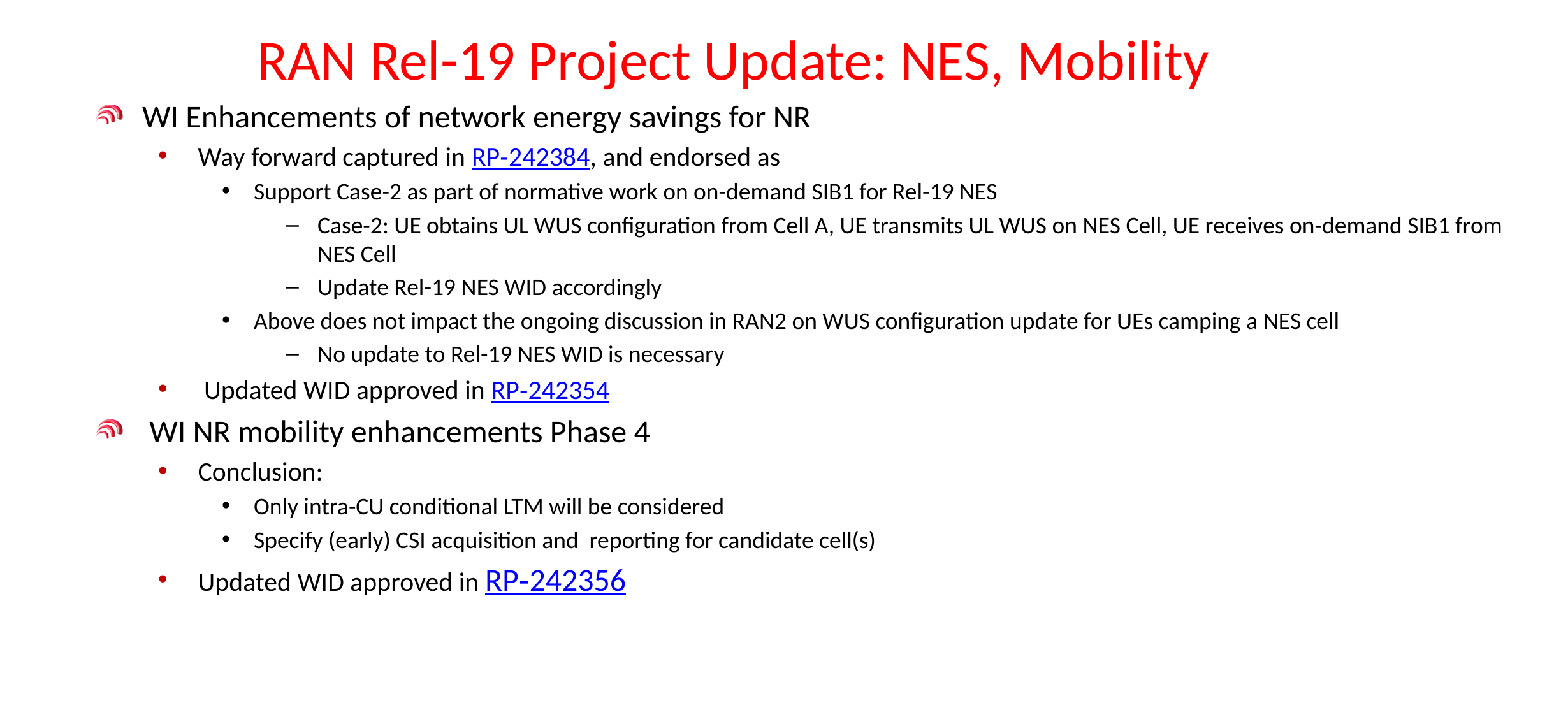

# RAN Rel-19 Project Update: NES, Mobility
WI Enhancements of network energy savings for NR
Way forward captured in RP‑242384, and endorsed as
Support Case-2 as part of normative work on on-demand SIB1 for Rel-19 NES
Case-2: UE obtains UL WUS configuration from Cell A, UE transmits UL WUS on NES Cell, UE receives on-demand SIB1 from NES Cell
Update Rel-19 NES WID accordingly
Above does not impact the ongoing discussion in RAN2 on WUS configuration update for UEs camping a NES cell
No update to Rel-19 NES WID is necessary
 Updated WID approved in RP‑242354
 WI NR mobility enhancements Phase 4
Conclusion:
Only intra-CU conditional LTM will be considered
Specify (early) CSI acquisition and  reporting for candidate cell(s)
Updated WID approved in RP‑242356